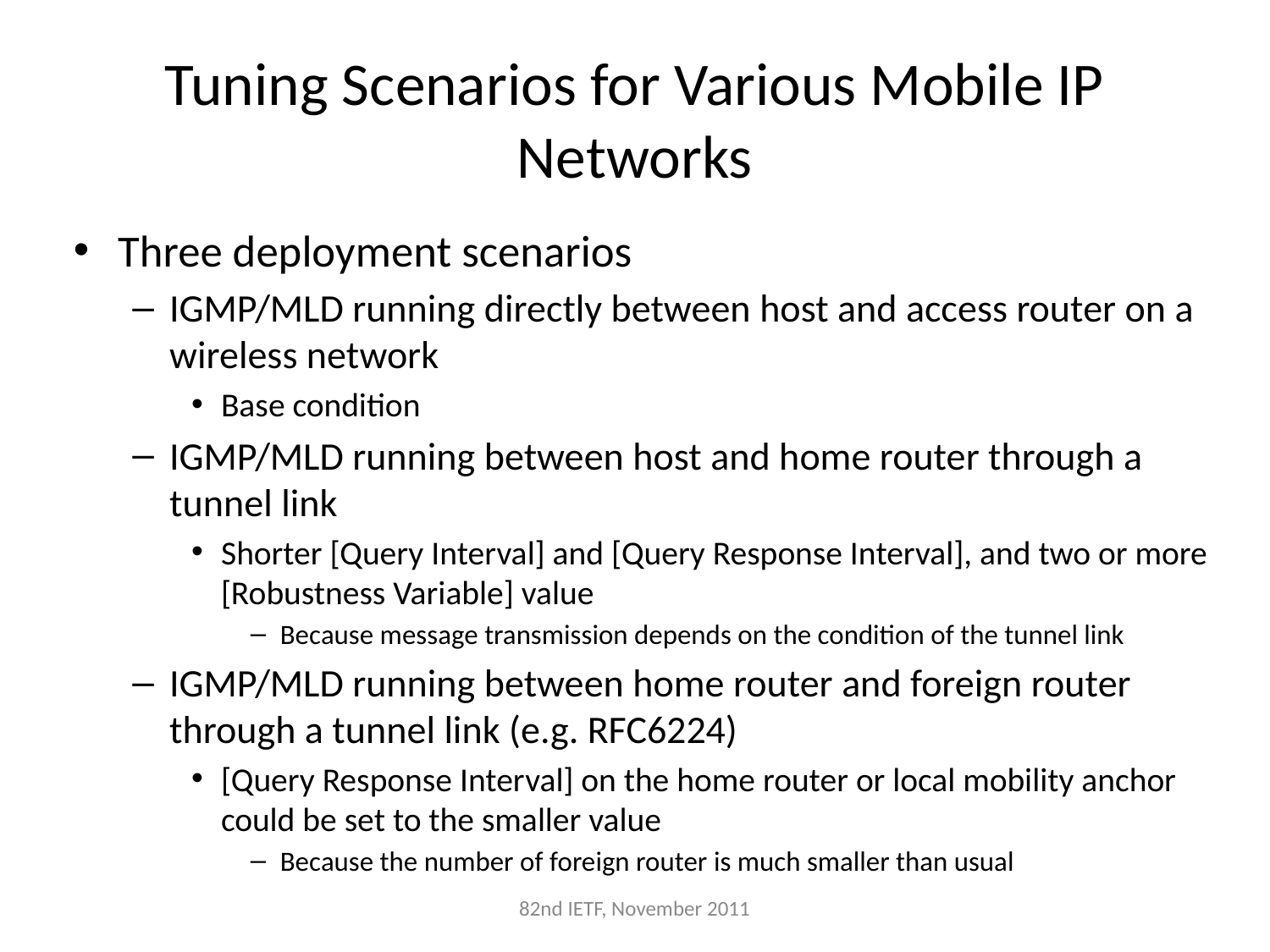

# Tuning Scenarios for Various Mobile IP Networks
Three deployment scenarios
IGMP/MLD running directly between host and access router on a wireless network
Base condition
IGMP/MLD running between host and home router through a tunnel link
Shorter [Query Interval] and [Query Response Interval], and two or more [Robustness Variable] value
Because message transmission depends on the condition of the tunnel link
IGMP/MLD running between home router and foreign router through a tunnel link (e.g. RFC6224)
[Query Response Interval] on the home router or local mobility anchor could be set to the smaller value
Because the number of foreign router is much smaller than usual
82nd IETF, November 2011